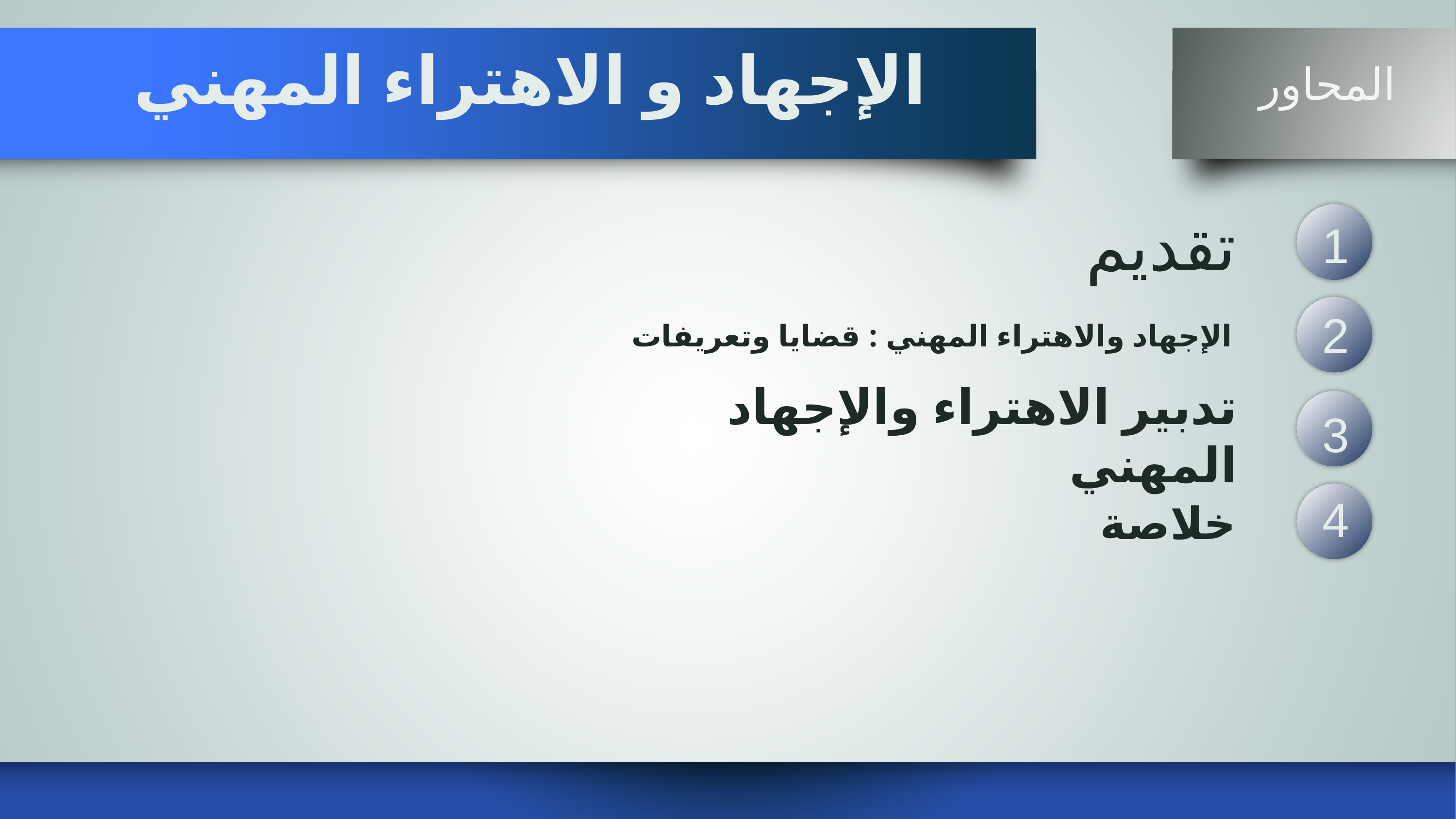

# الإجهاد و الاهتراء المهني
 المحاور
تقديم
الإجهاد والاهتراء المهني : قضايا وتعريفات
تدبير الاهتراء والإجهاد  المهني
خلاصة